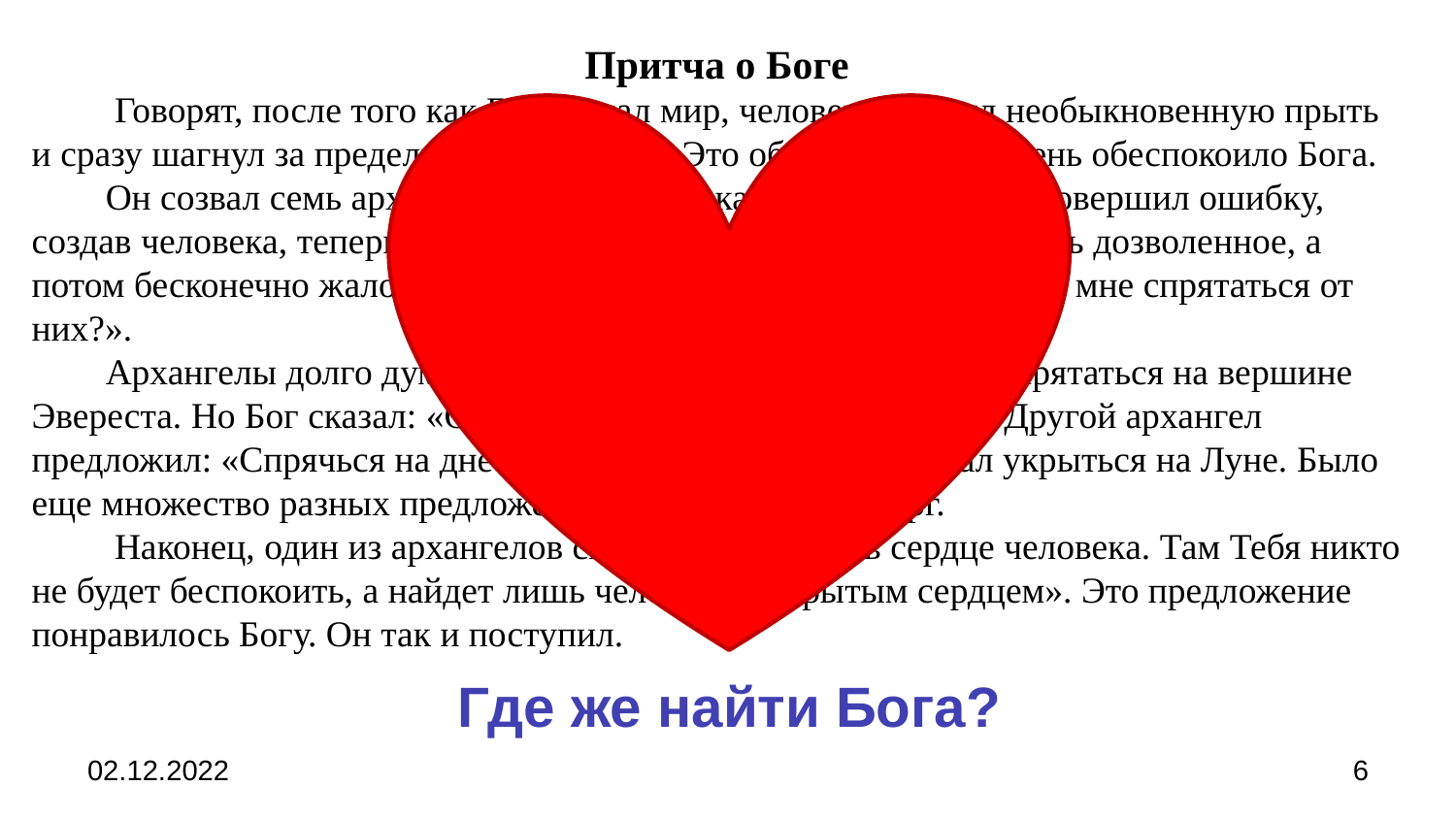

Притча о Боге
         Говорят, после того как Бог создал мир, человек проявил необыкновенную прыть и сразу шагнул за пределы дозволенного. Это обстоятельство очень обеспокоило Бога.
        Он созвал семь архангелов на совет и сказал: «Возможно, я совершил ошибку, создав человека, теперь мне не будет покоя. Люди будут преступать дозволенное, а потом бесконечно жаловаться на свою несчастную жизнь. Куда бы мне спрятаться от них?».
        Архангелы долго думали. Один из них посоветовал Богу спрятаться на вершине Эвереста. Но Бог сказал: «Очень скоро люди доберутся туда». Другой архангел предложил: «Спрячься на дне океана». Еще один посоветовал укрыться на Луне. Было еще множество разных предложений, но Бог все их отверг.
         Наконец, один из архангелов сказал: «Спрячься в сердце человека. Там Тебя никто не будет беспокоить, а найдет лишь человек с открытым сердцем». Это предложение понравилось Богу. Он так и поступил.

Где же найти Бога?
02.12.2022
6